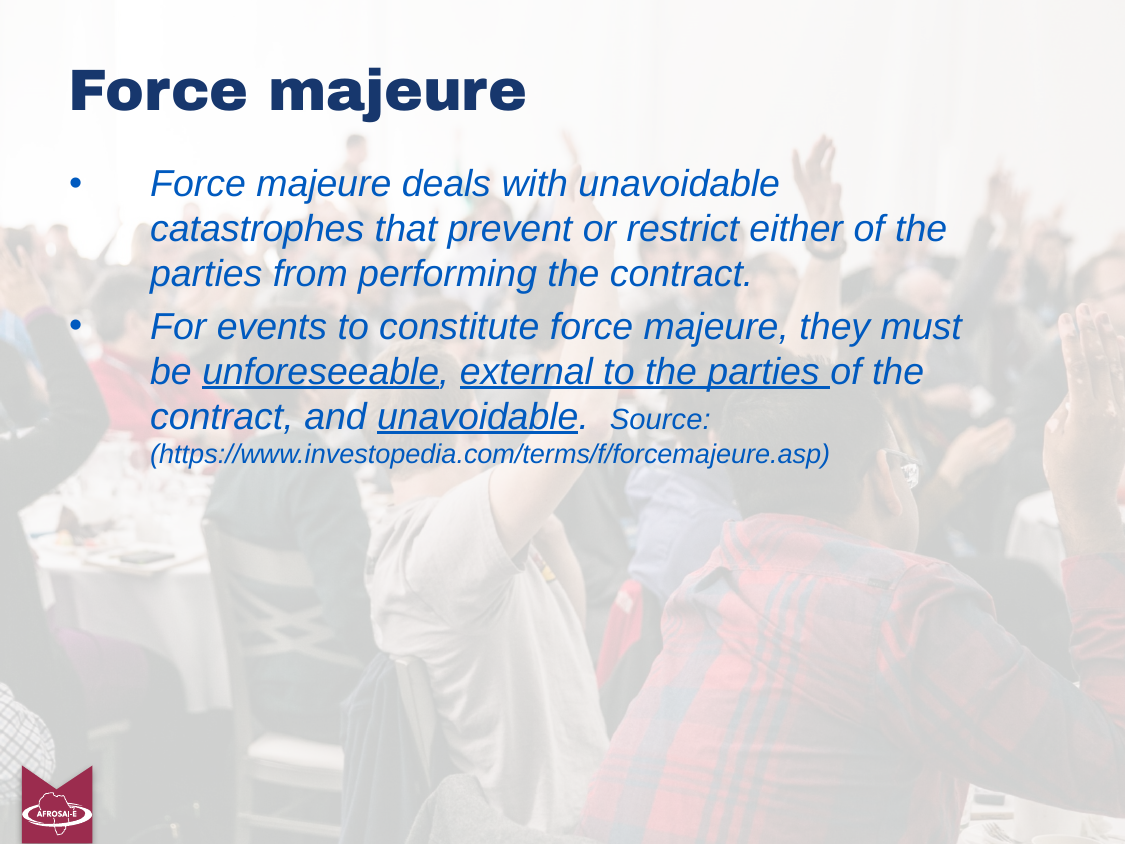

# Force majeure
Force majeure deals with unavoidable catastrophes that prevent or restrict either of the parties from performing the contract.
For events to constitute force majeure, they must be unforeseeable, external to the parties of the contract, and unavoidable.  Source:  (https://www.investopedia.com/terms/f/forcemajeure.asp)